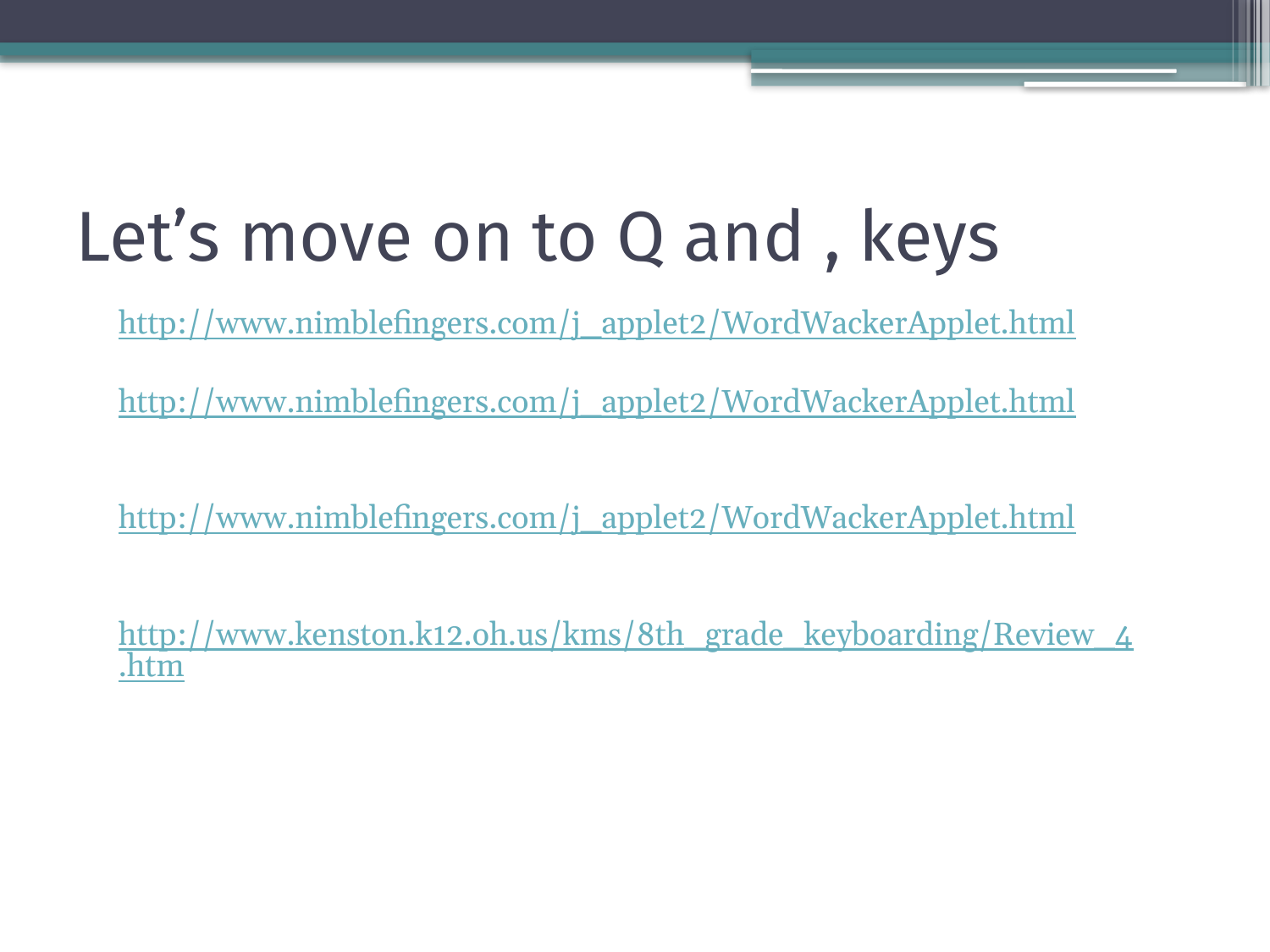

# Let’s move on to Q and , keys
http://www.nimblefingers.com/j_applet2/WordWackerApplet.html

http://www.nimblefingers.com/j_applet2/WordWackerApplet.html

http://www.nimblefingers.com/j_applet2/WordWackerApplet.html

http://www.kenston.k12.oh.us/kms/8th_grade_keyboarding/Review_4.htm